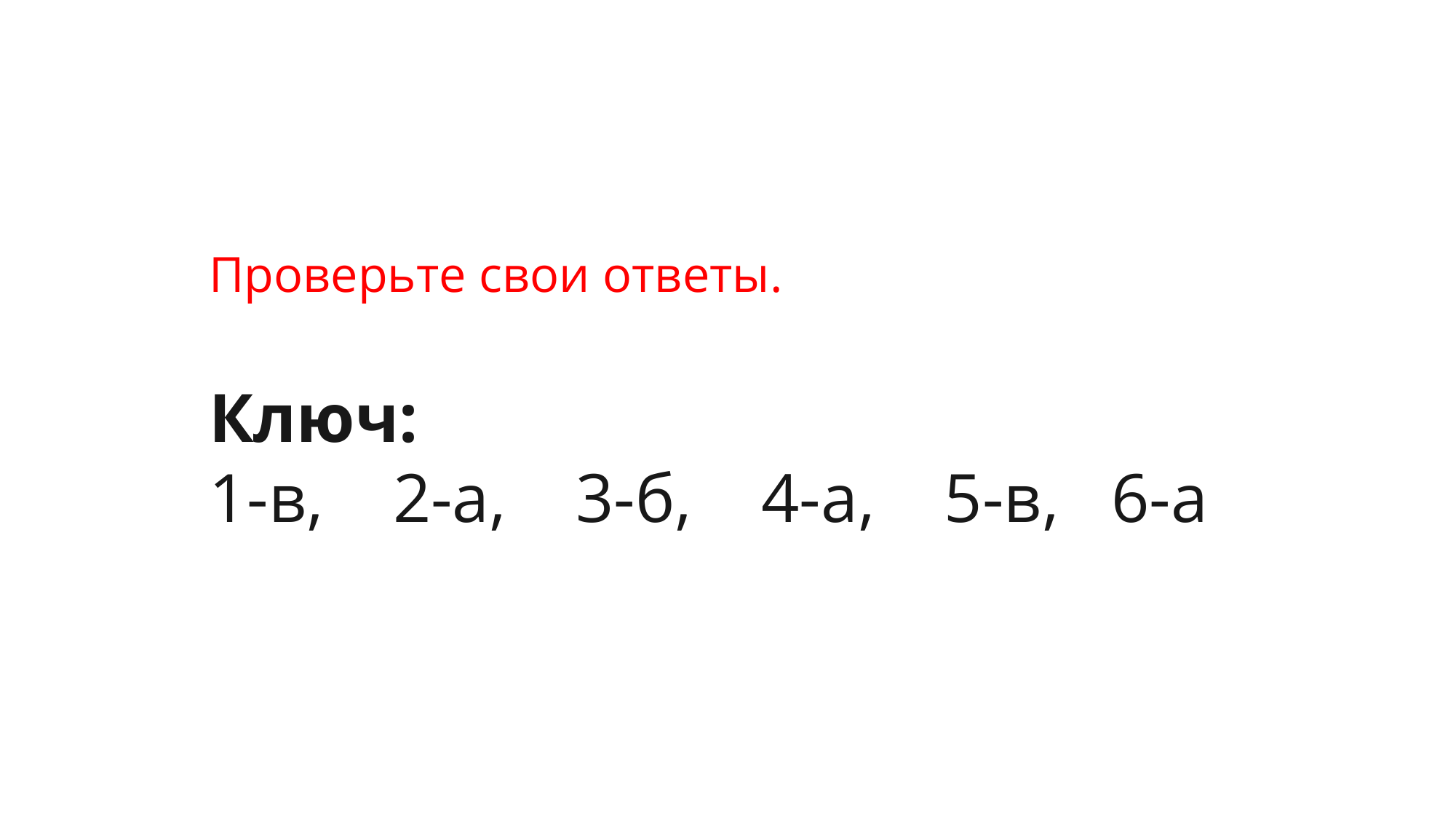

Проверьте свои ответы.
Ключ:
1-в,    2-а,    3-б,    4-а,    5-в,   6-а